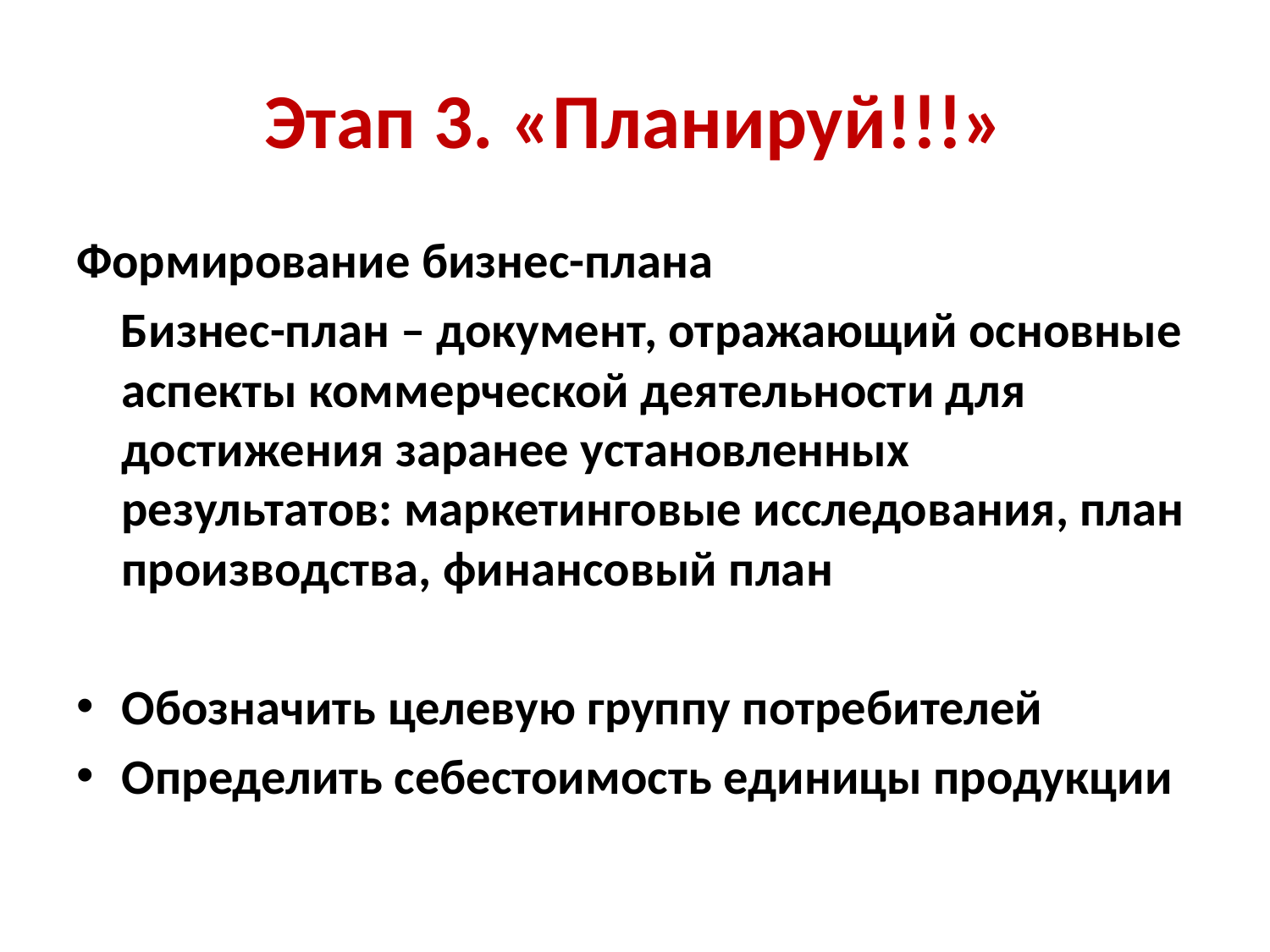

# Этап 3. «Планируй!!!»
Формирование бизнес-плана
    Бизнес-план – документ, отражающий основные аспекты коммерческой деятельности для достижения заранее установленных результатов: маркетинговые исследования, план производства, финансовый план

Обозначить целевую группу потребителей
Определить себестоимость единицы продукции